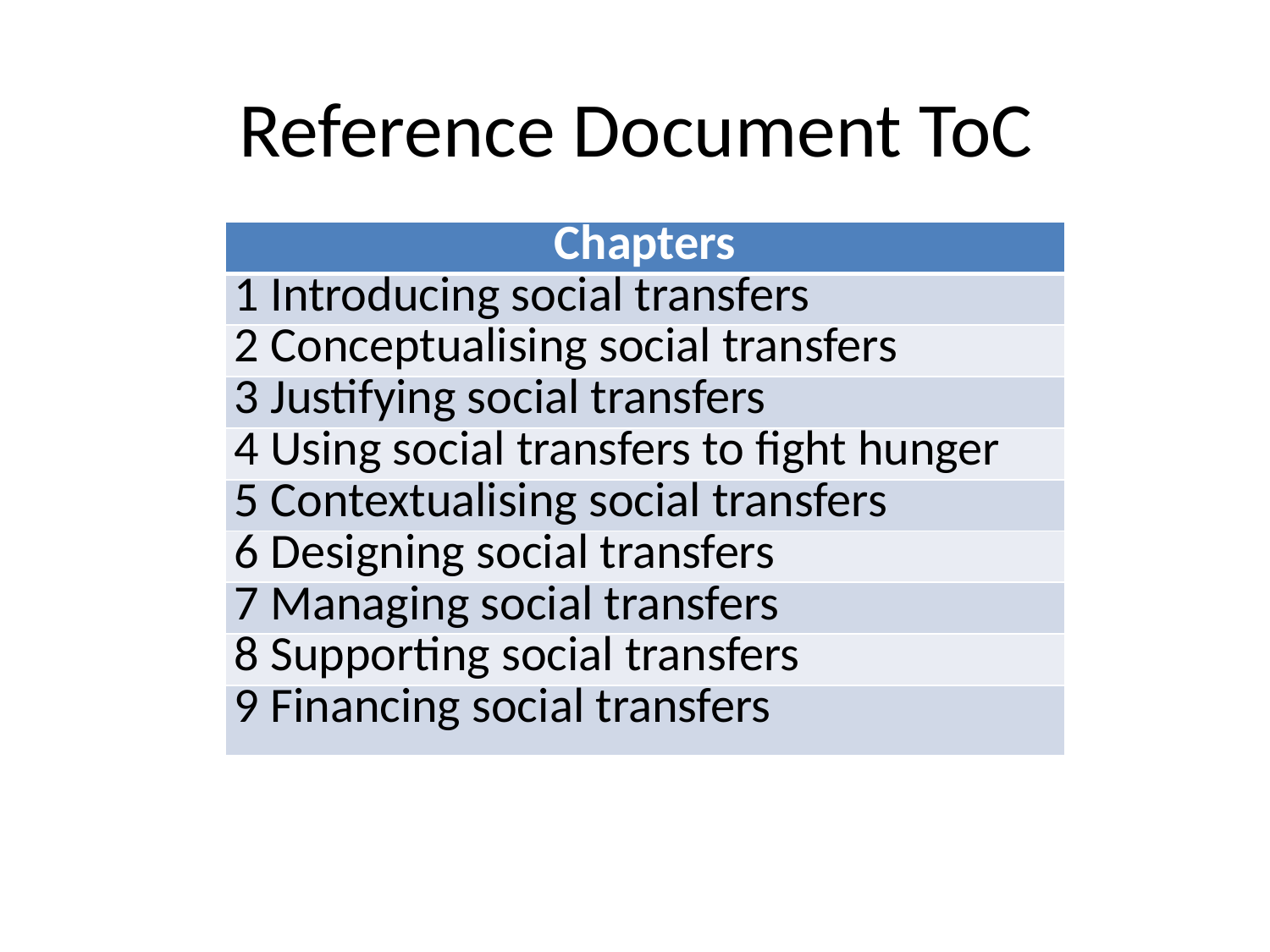

# Reference Document ToC
| Chapters |
| --- |
| 1 Introducing social transfers |
| 2 Conceptualising social transfers |
| 3 Justifying social transfers |
| 4 Using social transfers to fight hunger |
| 5 Contextualising social transfers |
| 6 Designing social transfers |
| 7 Managing social transfers |
| 8 Supporting social transfers |
| 9 Financing social transfers |